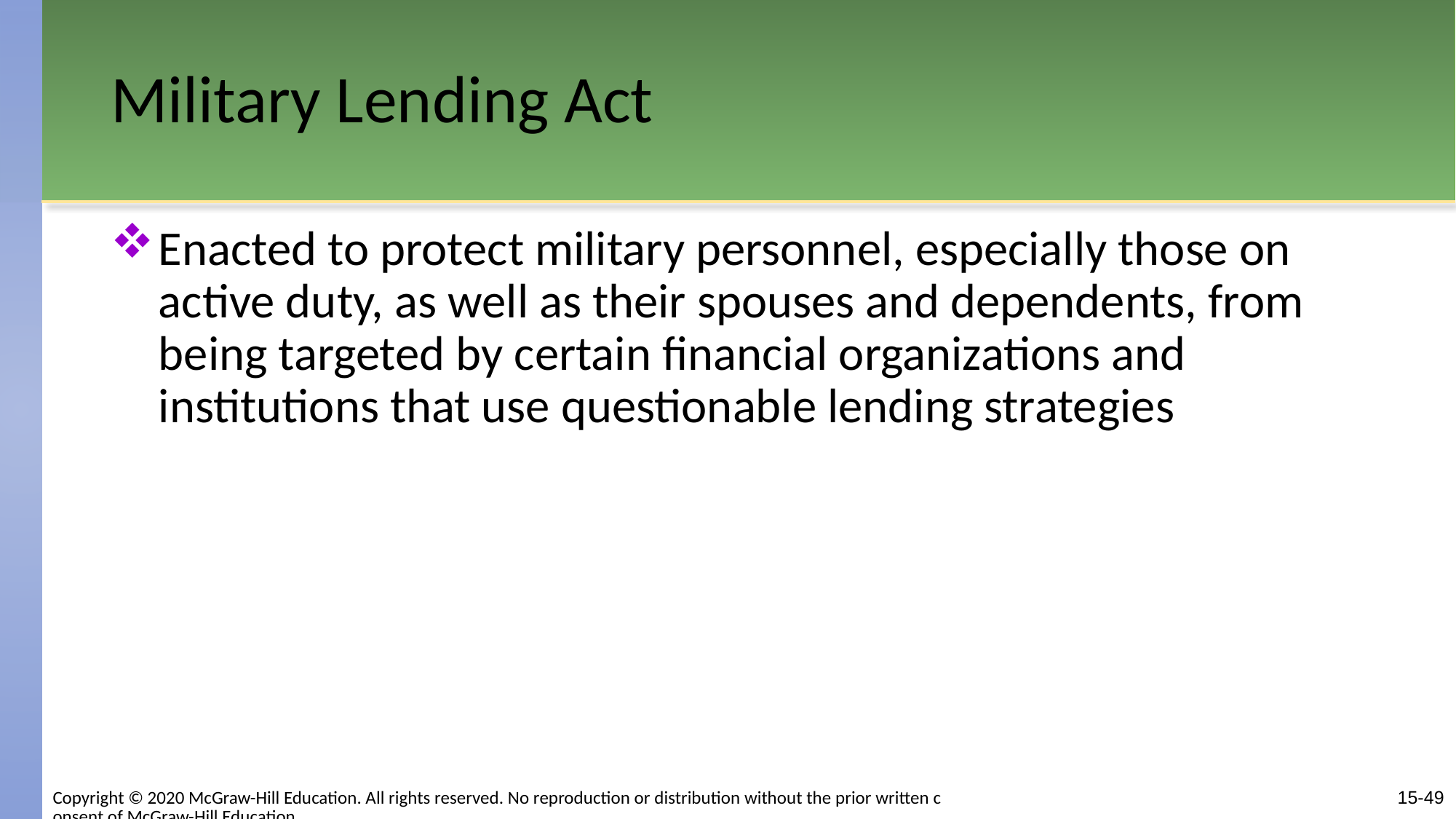

# Military Lending Act
Enacted to protect military personnel, especially those on active duty, as well as their spouses and dependents, from being targeted by certain financial organizations and institutions that use questionable lending strategies
15-49
Copyright © 2020 McGraw-Hill Education. All rights reserved. No reproduction or distribution without the prior written consent of McGraw-Hill Education.